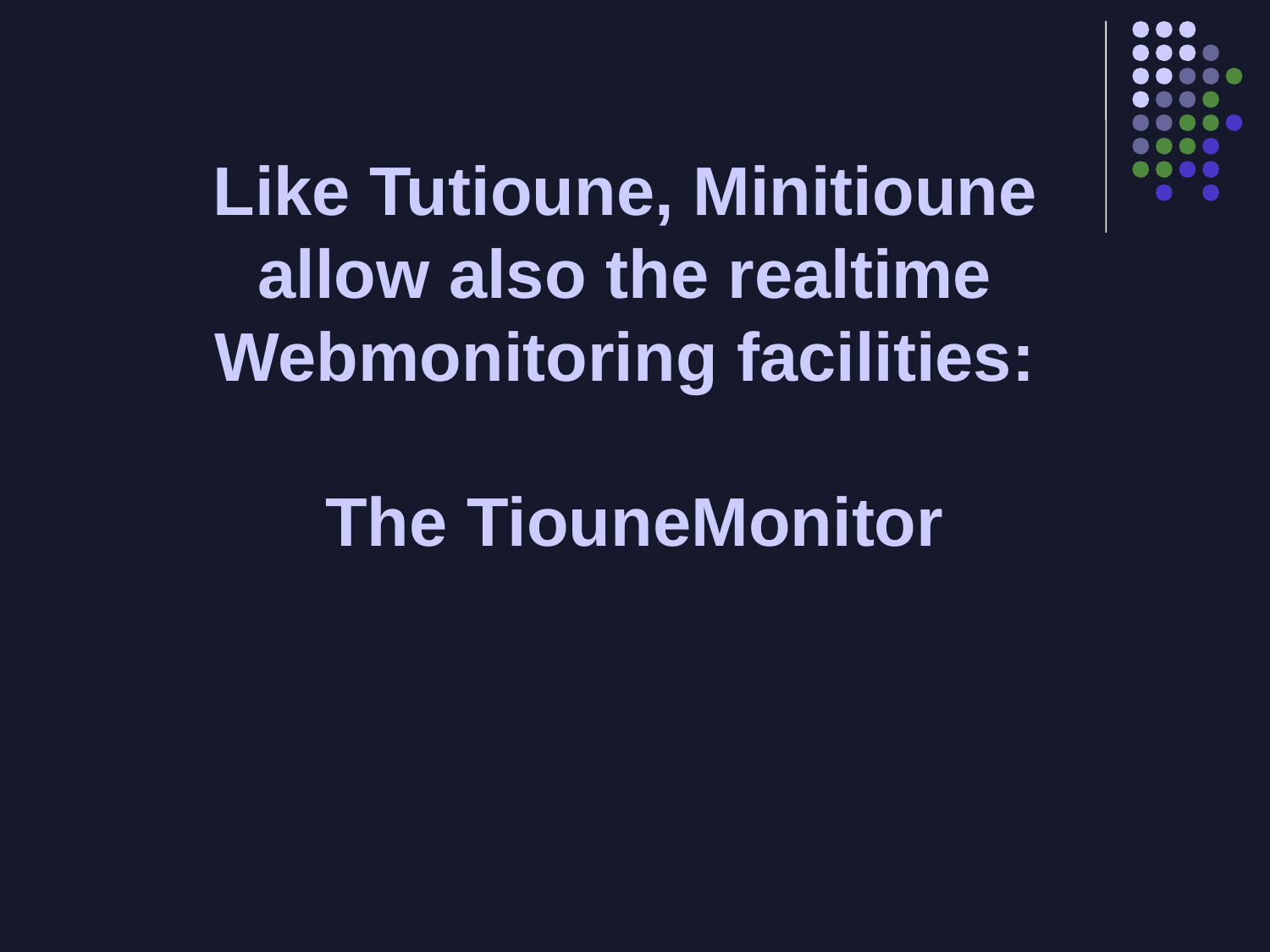

# Like Tutioune, Minitioune allow also the realtime Webmonitoring facilities: The TiouneMonitor